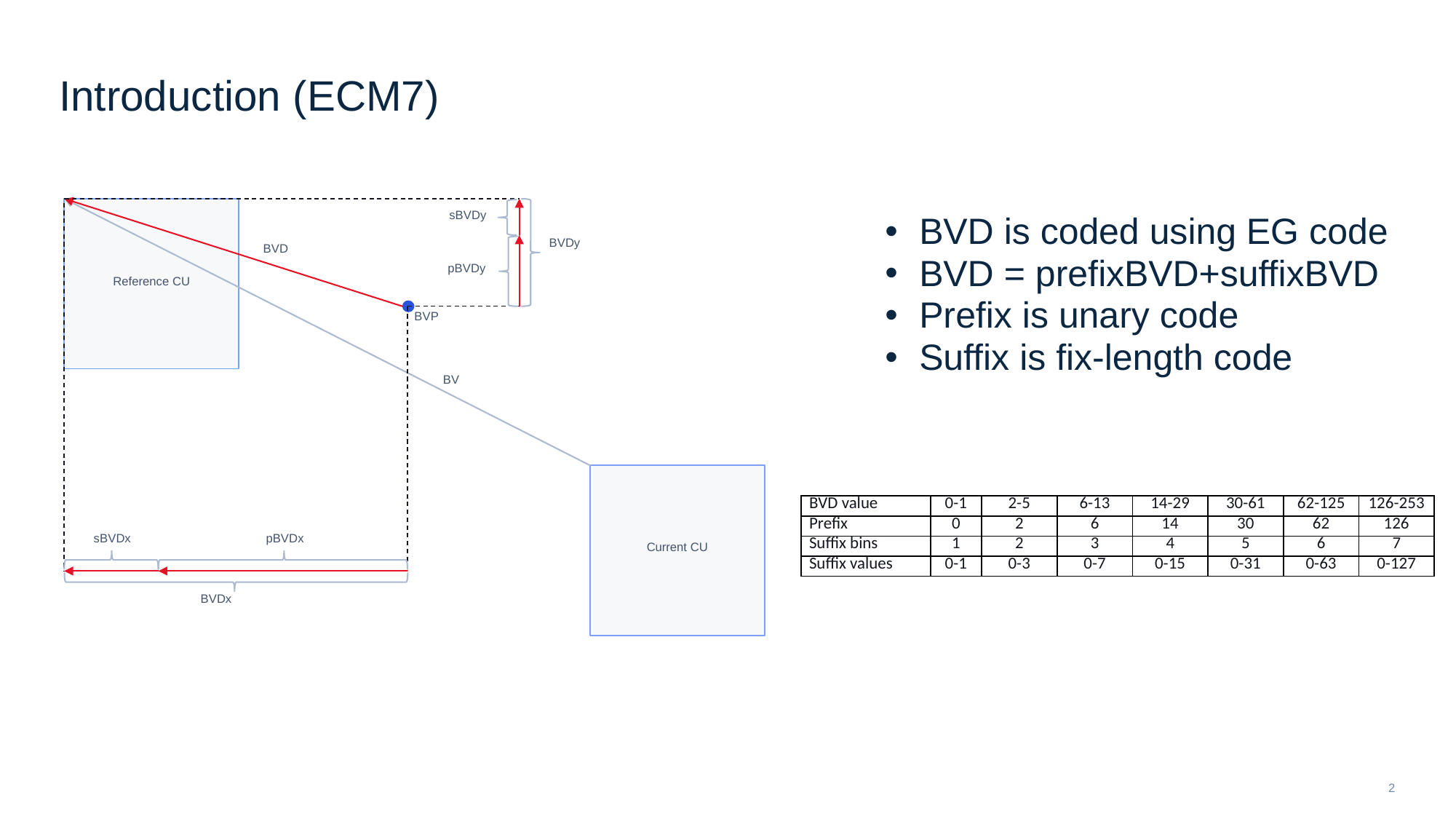

# Introduction (ECM7)

sBVDy

BVDy
BVD
pBVDy
Reference CU

BVP
BV

sBVDx
pBVDx
Current CU
BVDx
BVD is coded using EG code
BVD = prefixBVD+suffixBVD
Prefix is unary code
Suffix is fix-length code
| BVD value | 0-1 | 2-5 | 6-13 | 14-29 | 30-61 | 62-125 | 126-253 |
| --- | --- | --- | --- | --- | --- | --- | --- |
| Prefix | 0 | 2 | 6 | 14 | 30 | 62 | 126 |
| Suffix bins | 1 | 2 | 3 | 4 | 5 | 6 | 7 |
| Suffix values | 0-1 | 0-3 | 0-7 | 0-15 | 0-31 | 0-63 | 0-127 |